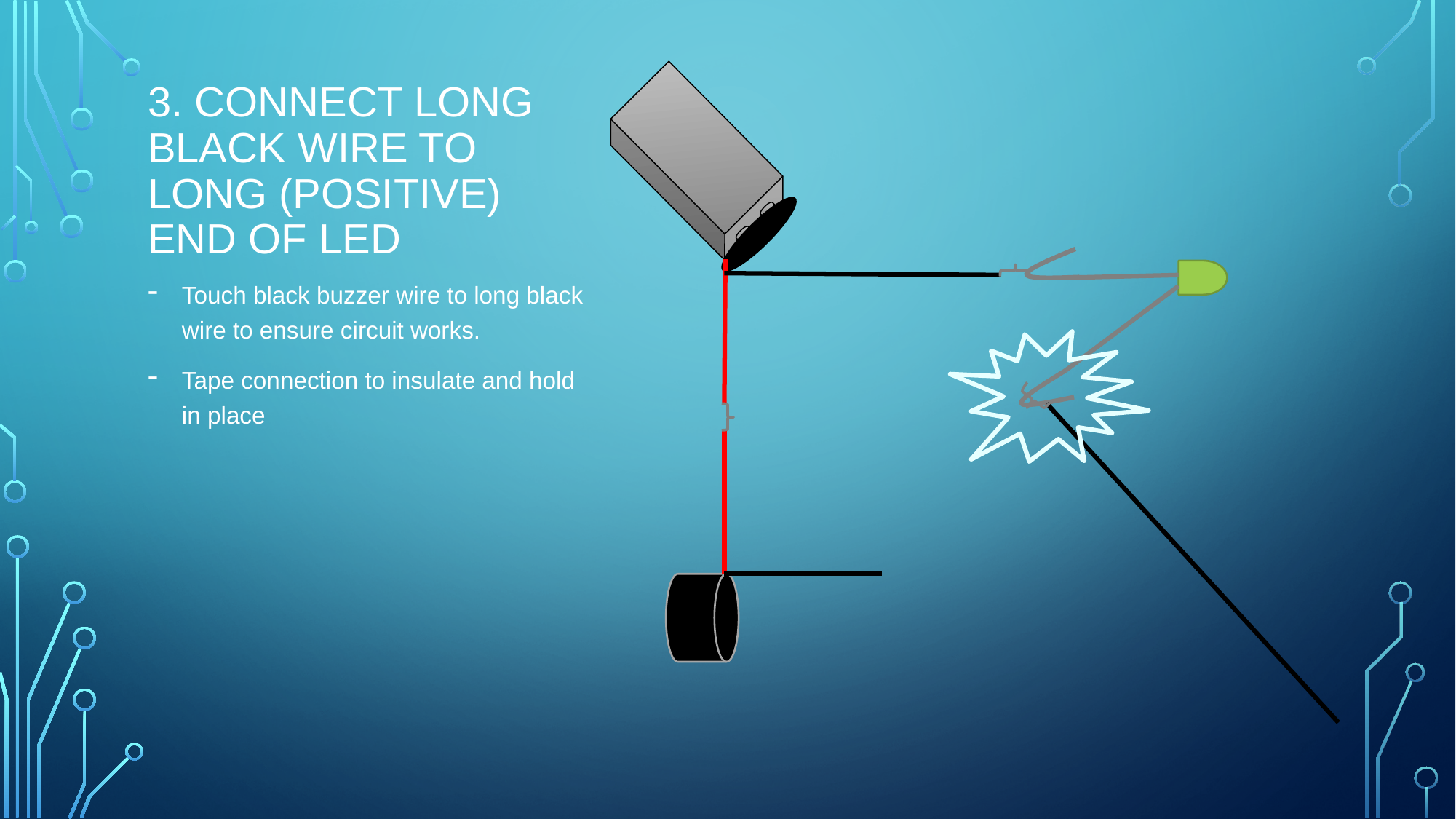

# 3. Connect Long Black wire to Long (positive) end of LED

Touch black buzzer wire to long black wire to ensure circuit works.
Tape connection to insulate and hold in place